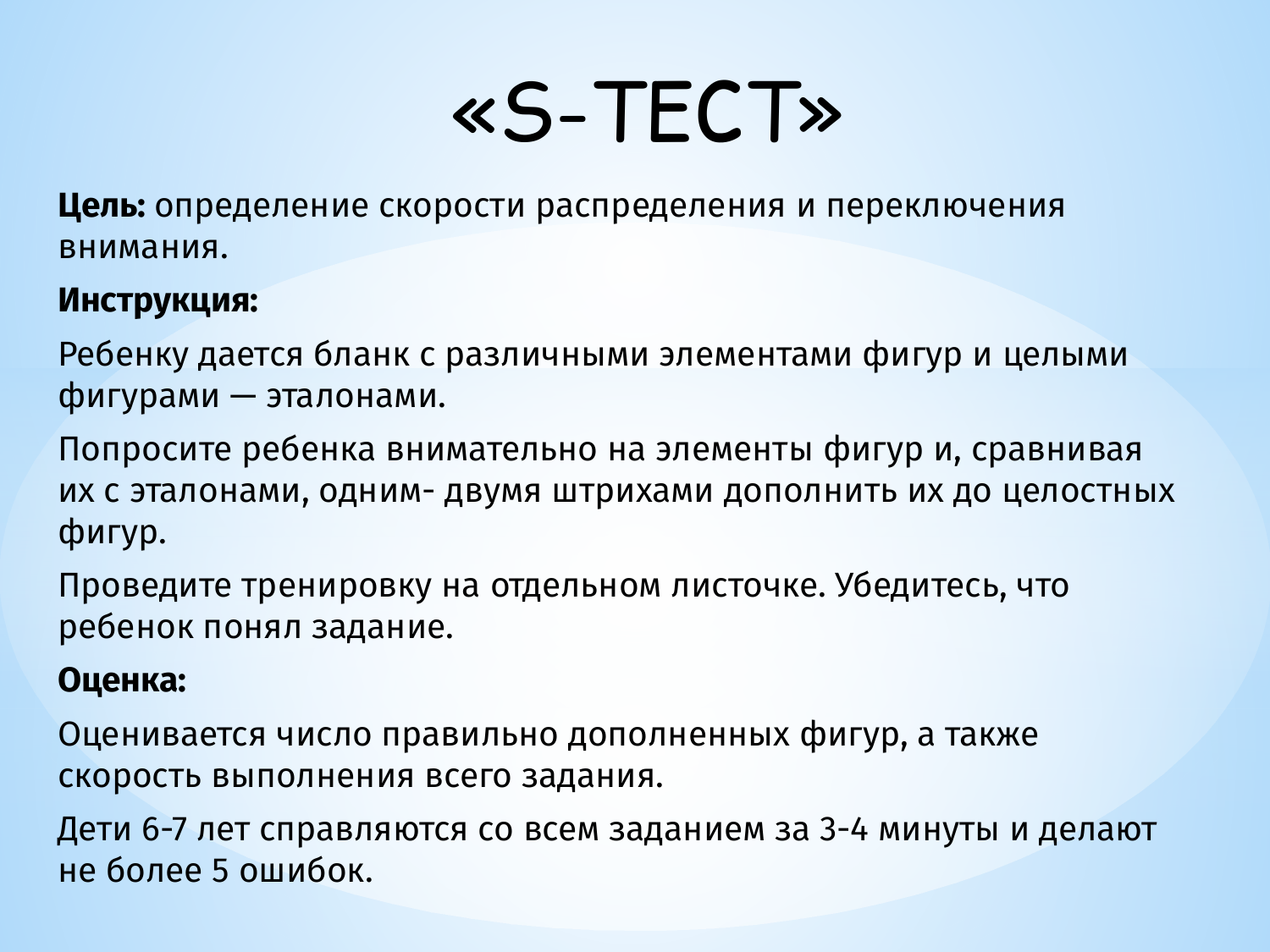

# «S-ТЕСТ»
Цель: определение скорости распределения и переключения внимания.
Инструкция:
Ребенку дается бланк с различными элементами фигур и целыми фигурами — эталонами.
Попросите ребенка внимательно на элементы фигур и, сравнивая их с эталонами, одним- двумя штрихами дополнить их до целостных фигур.
Проведите тренировку на отдельном листочке. Убедитесь, что ребенок понял задание.
Оценка:
Оценивается число правильно дополненных фигур, а также скорость выполнения всего задания.
Дети 6-7 лет справляются со всем заданием за 3-4 минуты и делают не более 5 ошибок.